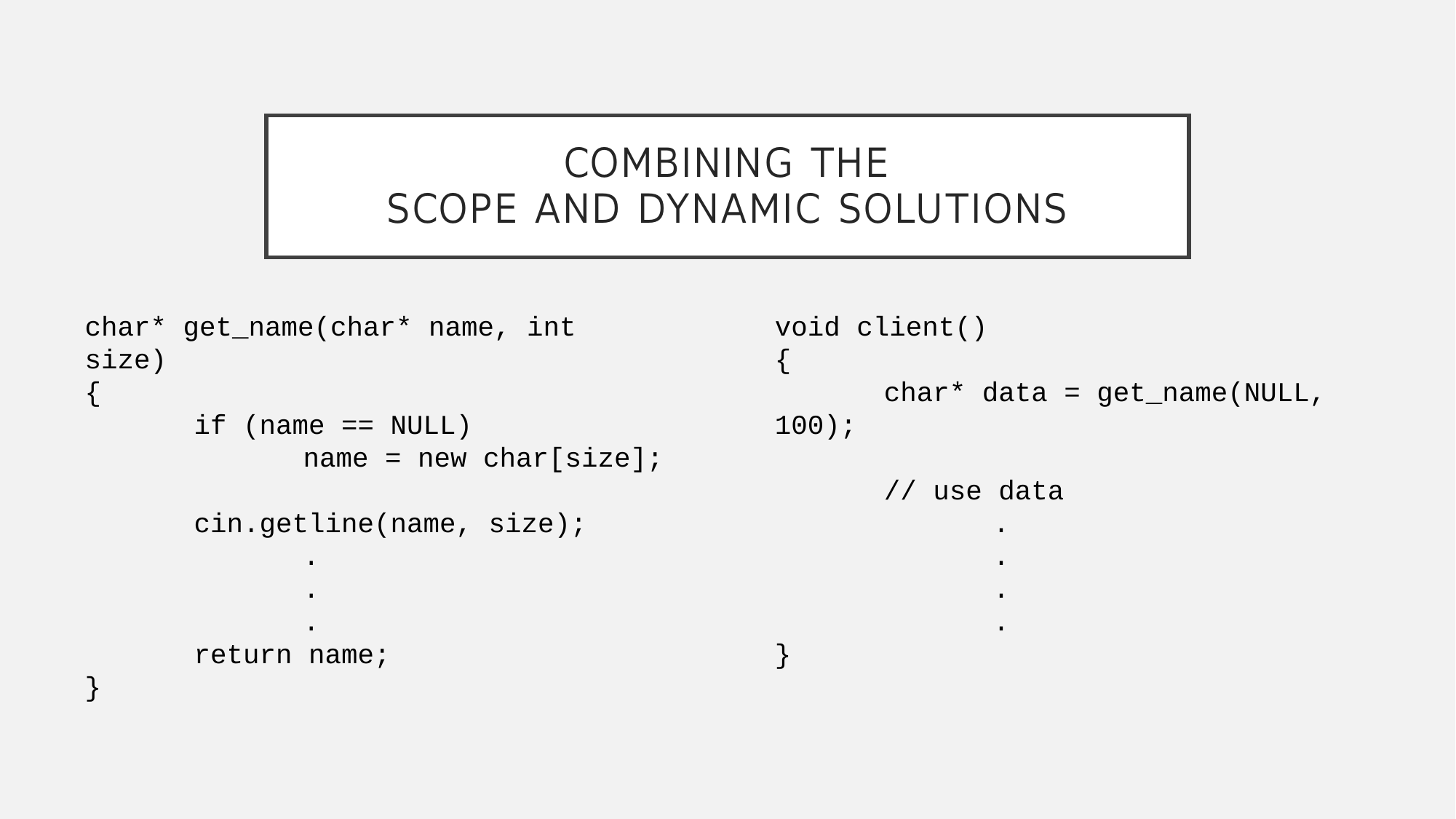

# Combining the Scope and Dynamic Solutions
char* get_name(char* name, int size)
{
	if (name == NULL)
		name = new char[size];

	cin.getline(name, size);
		.
		.
		.
	return name;
}
void client()
{
	char* data = get_name(NULL, 100);

	// use data
		.
		.
		.
		.
}